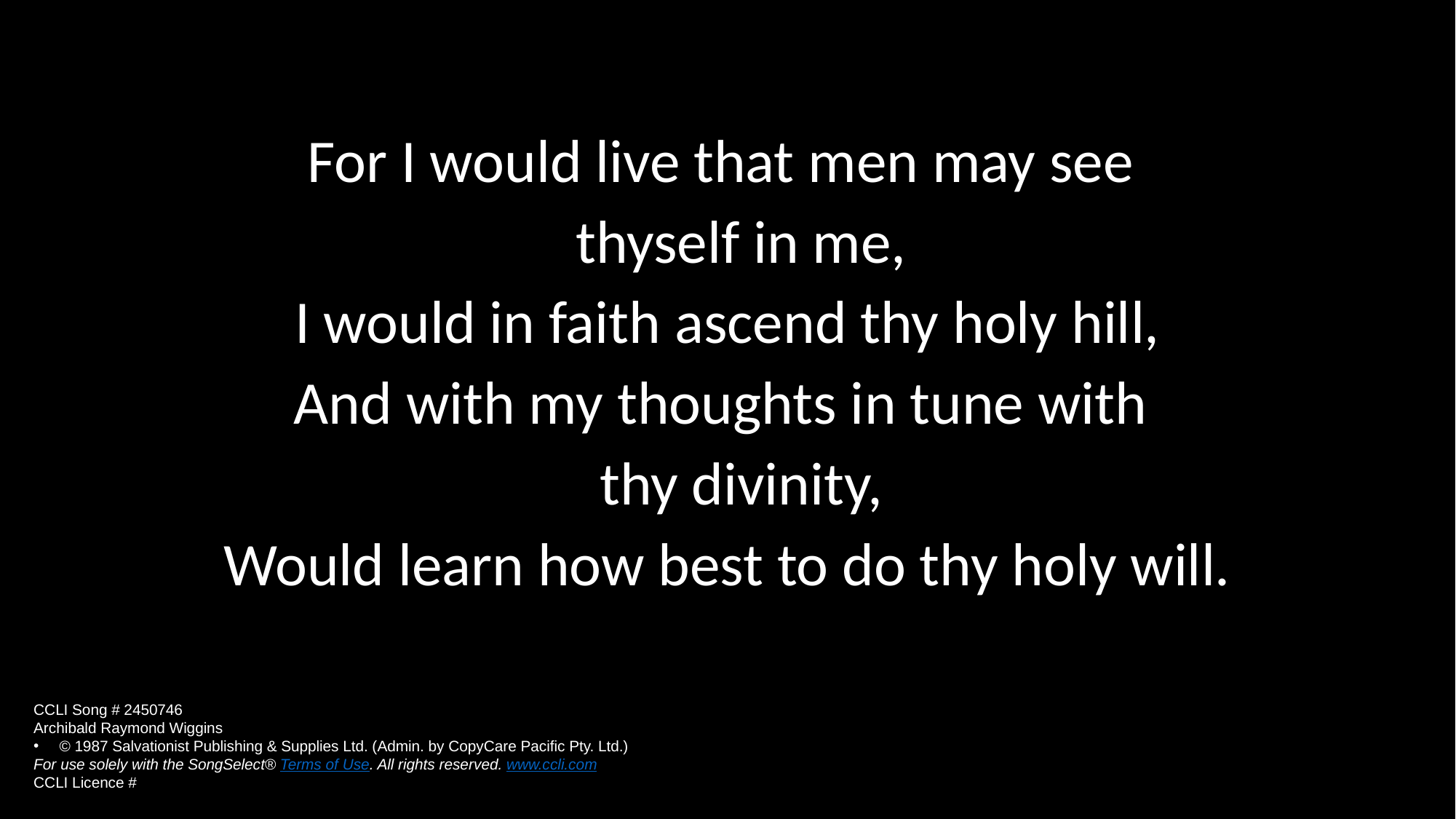

For I would live that men may see
	thyself in me,
I would in faith ascend thy holy hill,
And with my thoughts in tune with
	thy divinity,
Would learn how best to do thy holy will.
CCLI Song # 2450746
Archibald Raymond Wiggins
© 1987 Salvationist Publishing & Supplies Ltd. (Admin. by CopyCare Pacific Pty. Ltd.)
For use solely with the SongSelect® Terms of Use. All rights reserved. www.ccli.com
CCLI Licence #